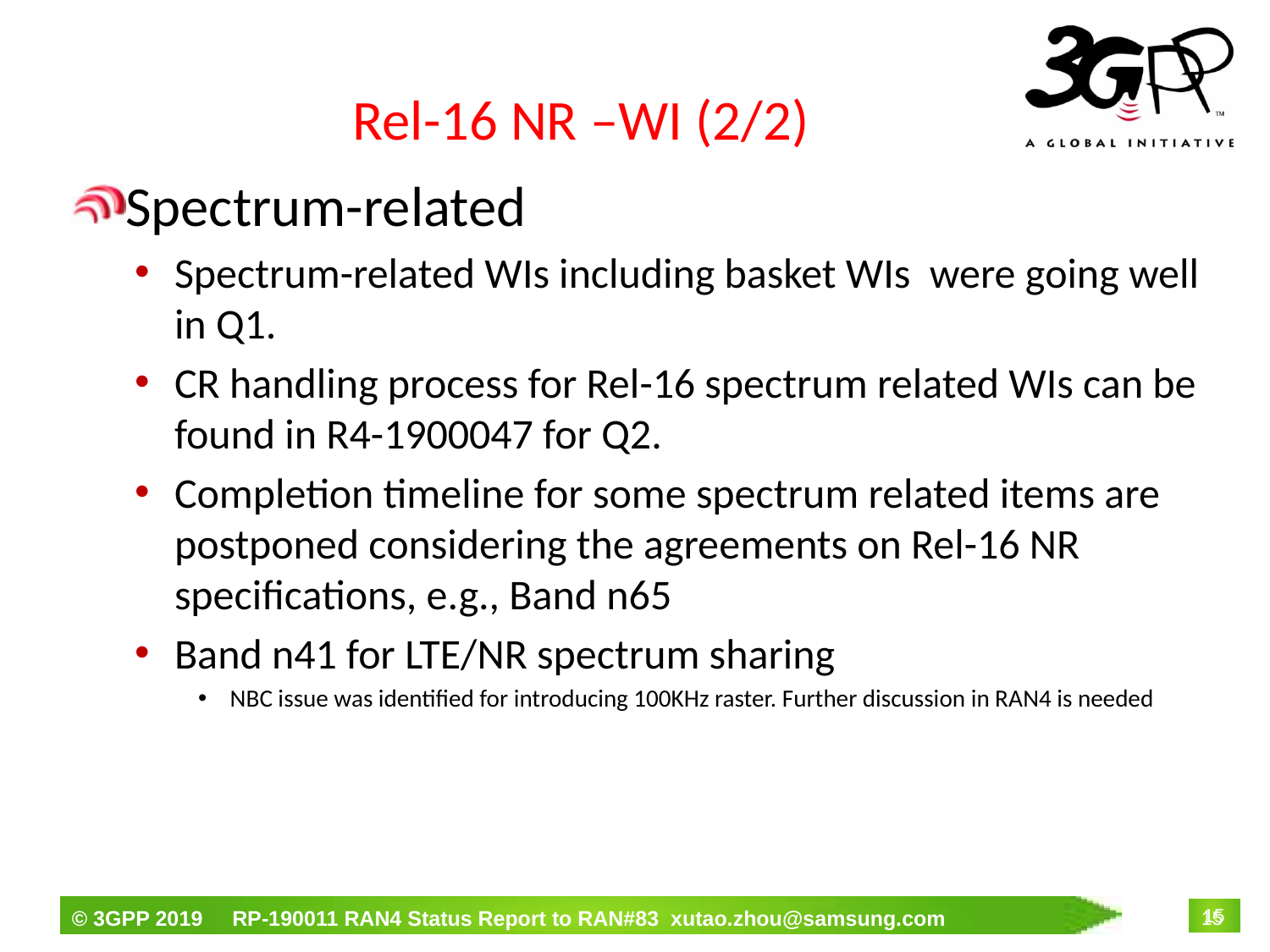

# Rel-16 NR –WI (2/2)
Spectrum-related
Spectrum-related WIs including basket WIs  were going well in Q1.
CR handling process for Rel-16 spectrum related WIs can be found in R4-1900047 for Q2.
Completion timeline for some spectrum related items are postponed considering the agreements on Rel-16 NR specifications, e.g., Band n65
Band n41 for LTE/NR spectrum sharing
NBC issue was identified for introducing 100KHz raster. Further discussion in RAN4 is needed

15